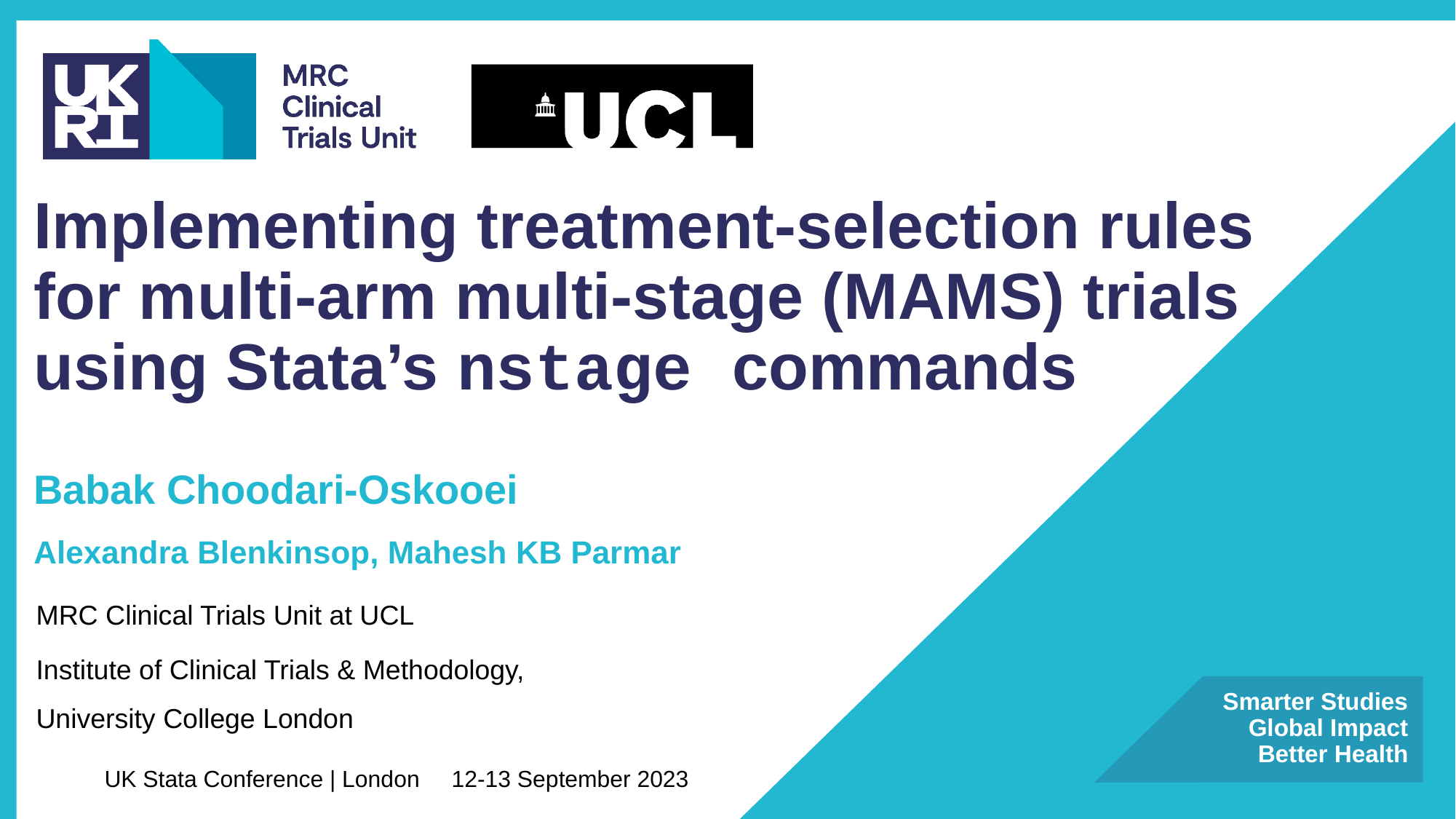

# Implementing treatment-selection rules for multi-arm multi-stage (MAMS) trials using Stata’s nstage commands
Babak Choodari-Oskooei
Alexandra Blenkinsop, Mahesh KB Parmar

MRC Clinical Trials Unit at UCL
Institute of Clinical Trials & Methodology, University College London
UK Stata Conference | London     12-13 September 2023